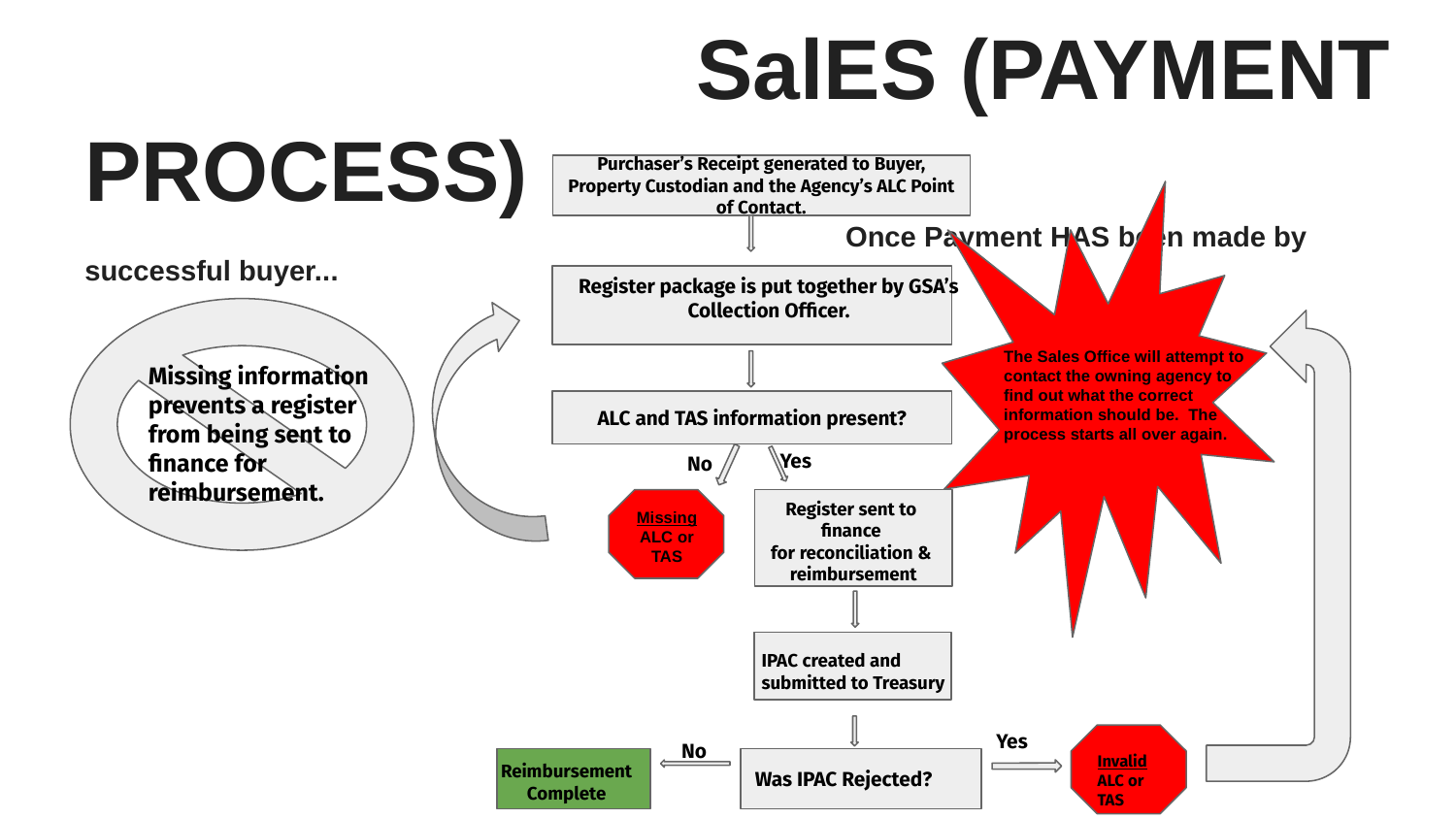

# SalES (PAYMENT PROCESS)
                                                                                               Once Payment HAS been made by successful buyer...

Purchaser’s Receipt generated to Buyer, Property Custodian and the Agency’s ALC Point of Contact.

Register package is put together by GSA’s Collection Officer.

The Sales Office will attempt to contact the owning agency to
find out what the correct information should be.  The process starts all over again.
Missing information prevents a register from being sent to finance for reimbursement.

ALC and TAS information present?
Yes
No

Register sent to
finance
for reconciliation &
reimbursement

Missing ALC or TAS

IPAC created and submitted to Treasury

Yes
No

Invalid ALC or TAS
Reimbursement Complete

Was IPAC Rejected?